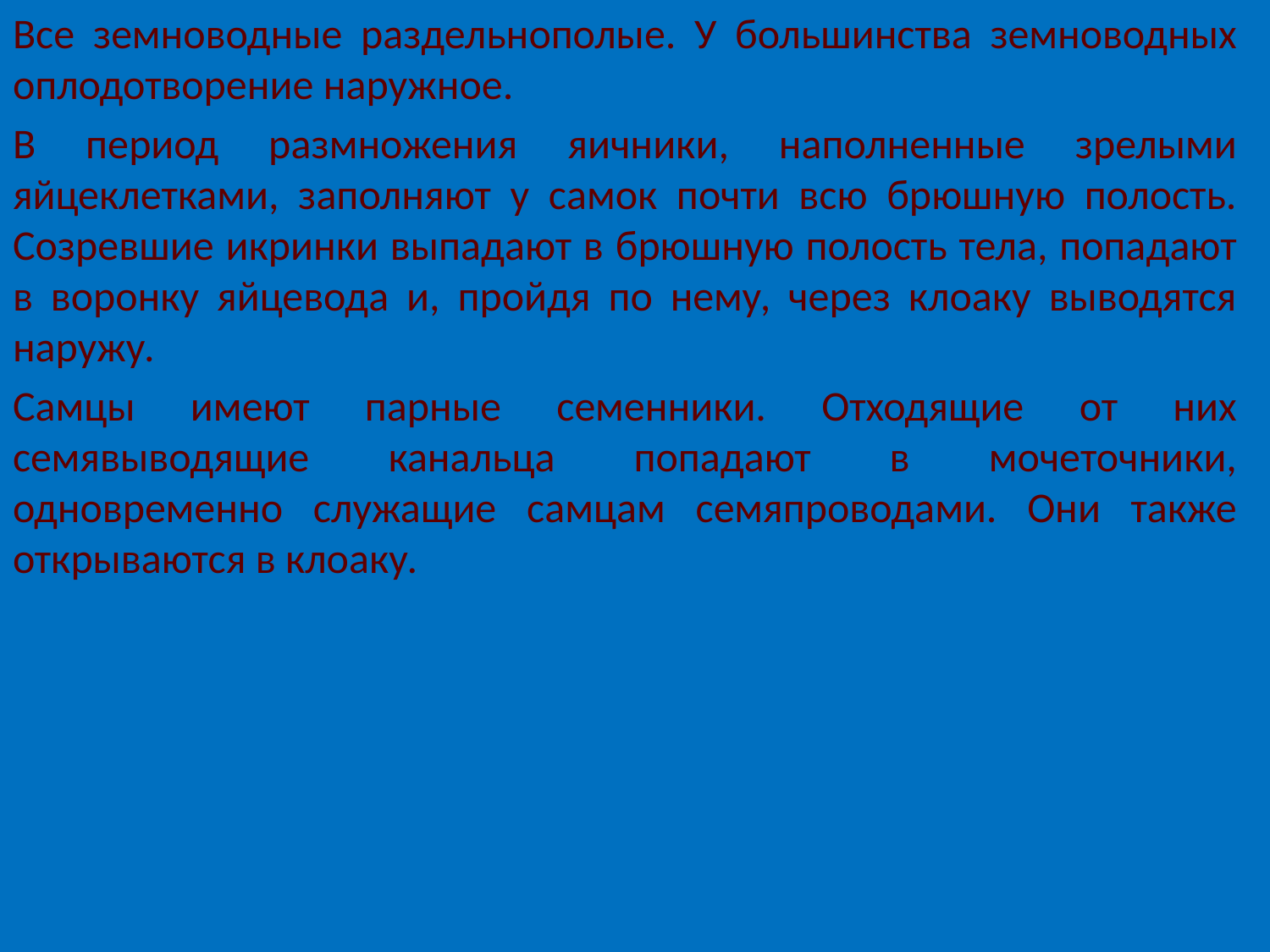

Все земноводные раздельнополые. У большинства земноводных оплодотворение наружное.
В период размножения яичники, наполненные зрелыми яйцеклетками, заполняют у самок почти всю брюшную полость. Созревшие икринки выпадают в брюшную полость тела, попадают в воронку яйцевода и, пройдя по нему, через клоаку выводятся наружу.
Самцы имеют парные семенники. Отходящие от них семявыводящие канальца попадают в мочеточники, одновременно служащие самцам семяпроводами. Они также открываются в клоаку.